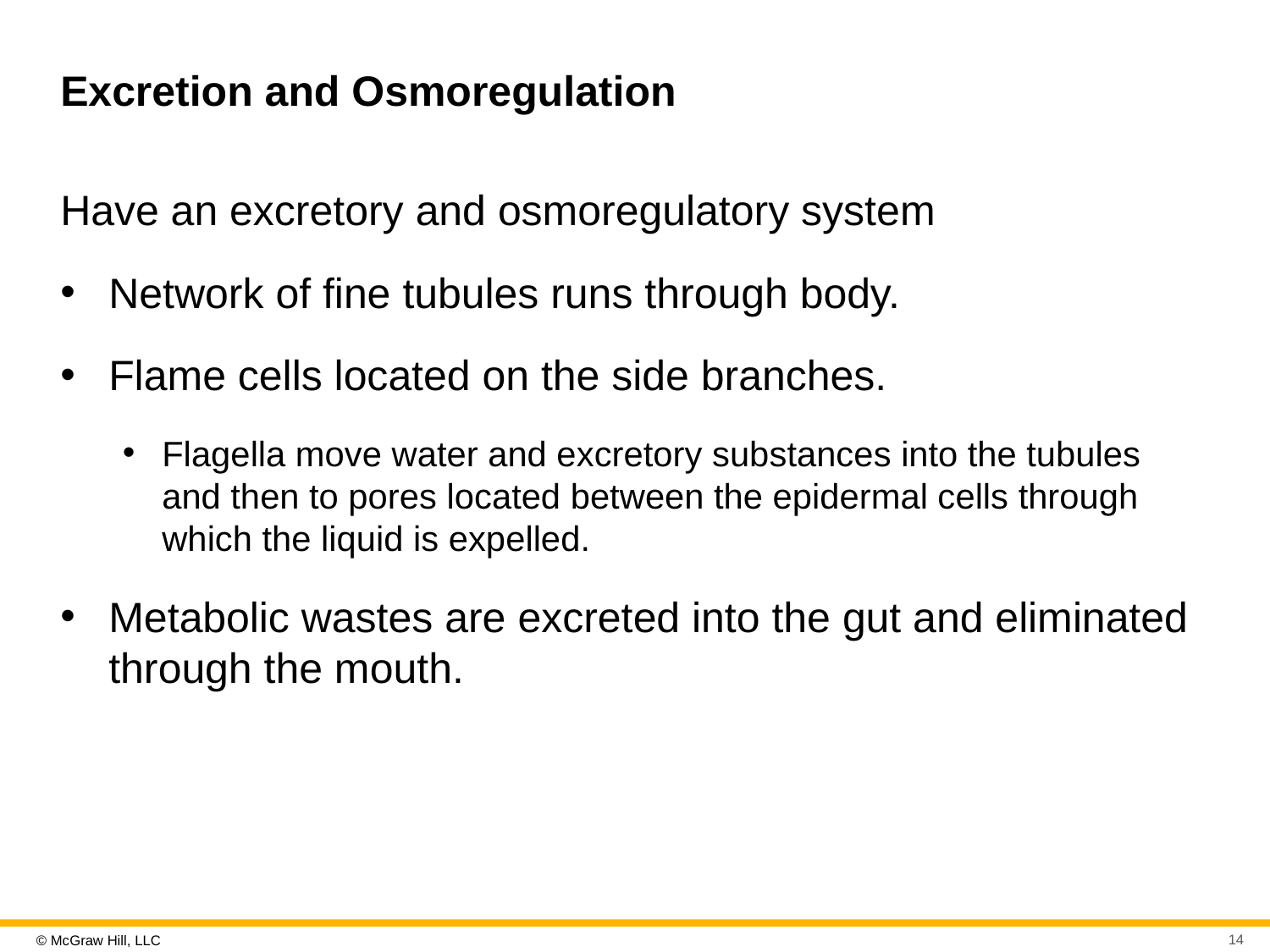

# Excretion and Osmoregulation
Have an excretory and osmoregulatory system
Network of fine tubules runs through body.
Flame cells located on the side branches.
Flagella move water and excretory substances into the tubules and then to pores located between the epidermal cells through which the liquid is expelled.
Metabolic wastes are excreted into the gut and eliminated through the mouth.
14